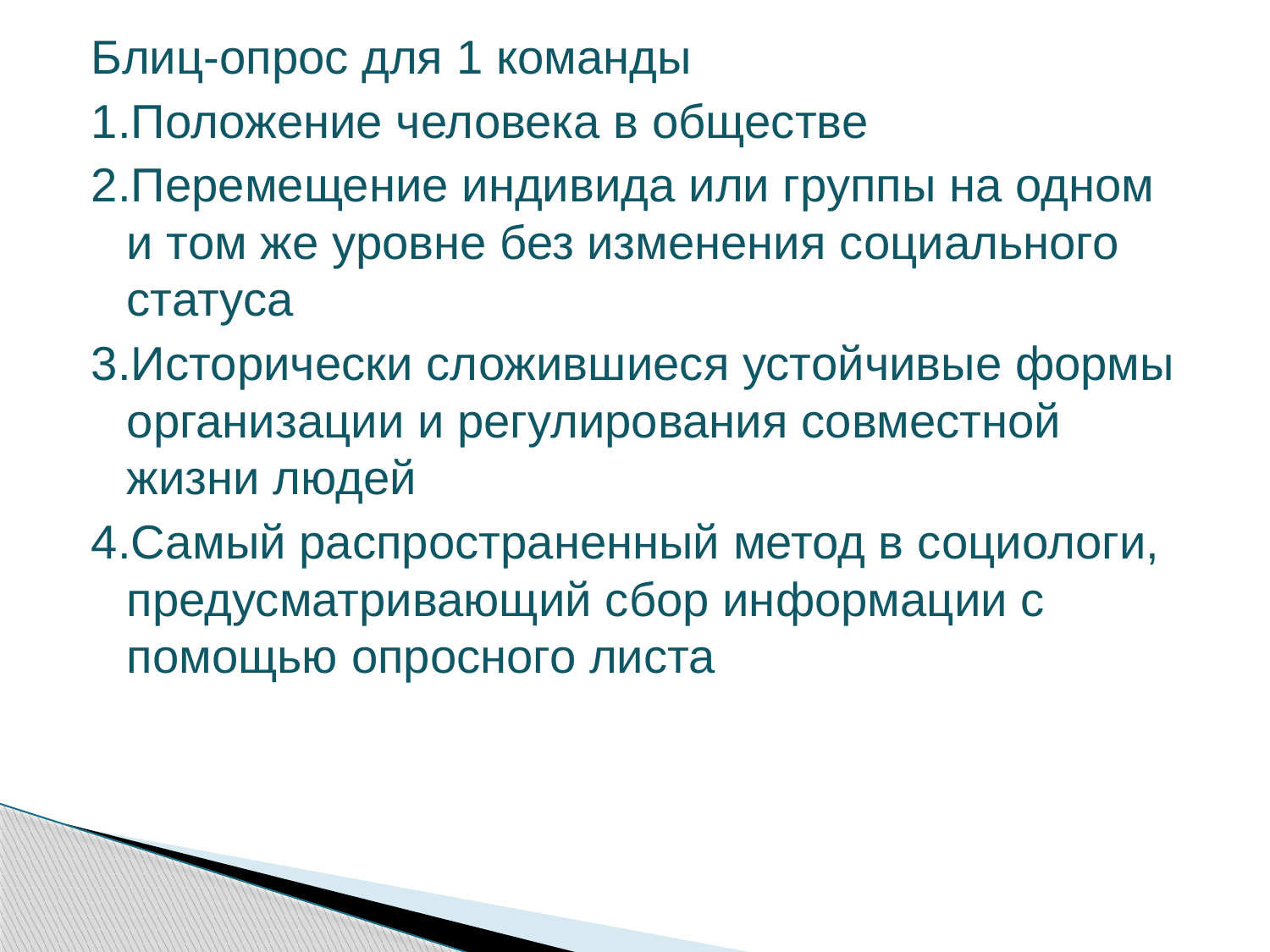

Блиц-опрос для 1 команды
1.Положение человека в обществе
2.Перемещение индивида или группы на одном и том же уровне без изменения социального статуса
3.Исторически сложившиеся устойчивые формы организации и регулирования совместной жизни людей
4.Самый распространенный метод в социологи, предусматривающий сбор информации с помощью опросного листа